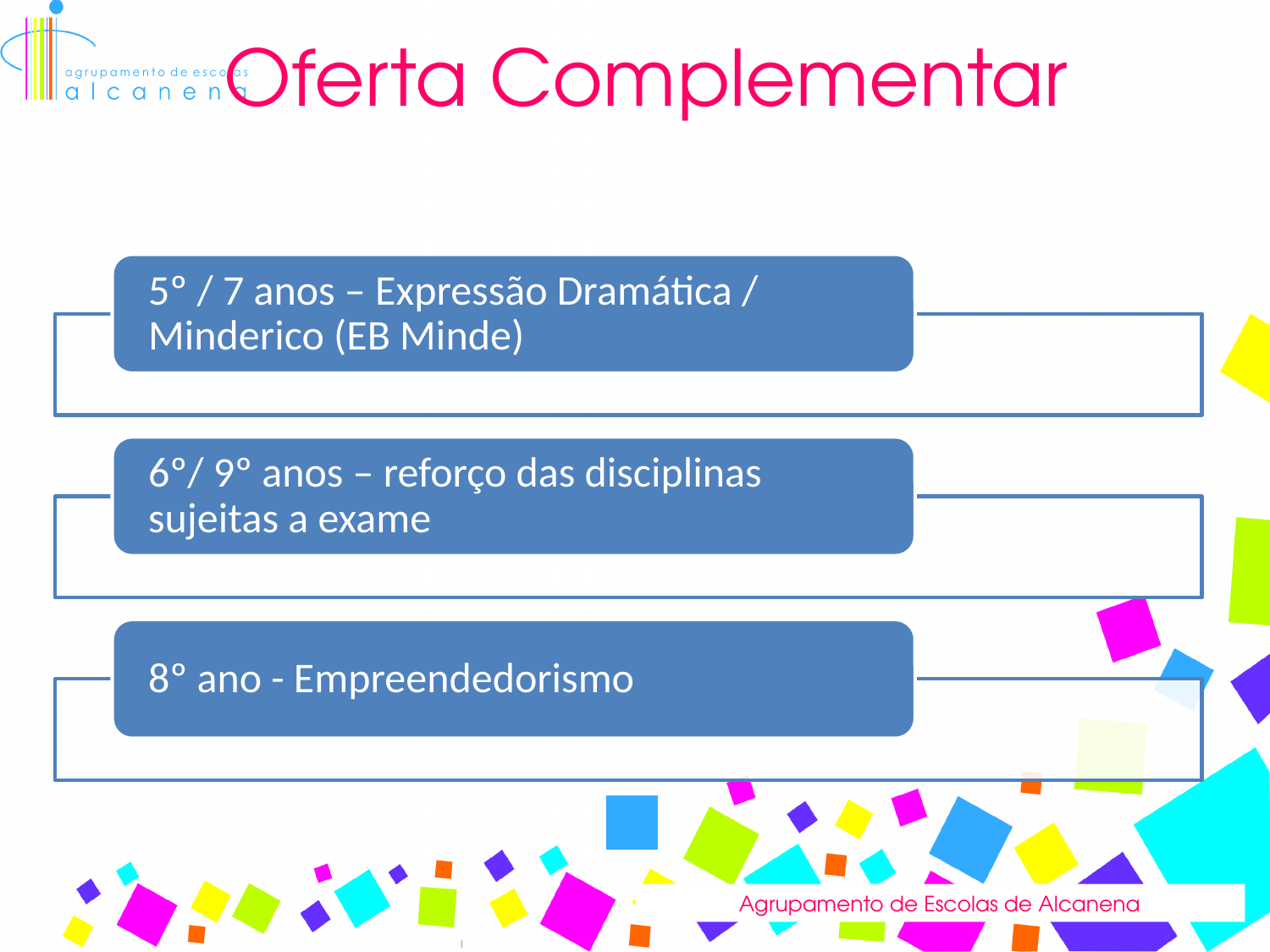

Oferta Complementar

5º / 7 anos – Expressão Dramática / Minderico (EB Minde)
6º/ 9º anos – reforço das disciplinas sujeitas a exame
8º ano - Empreendedorismo
Agrupamento de Escolas de Alcanena